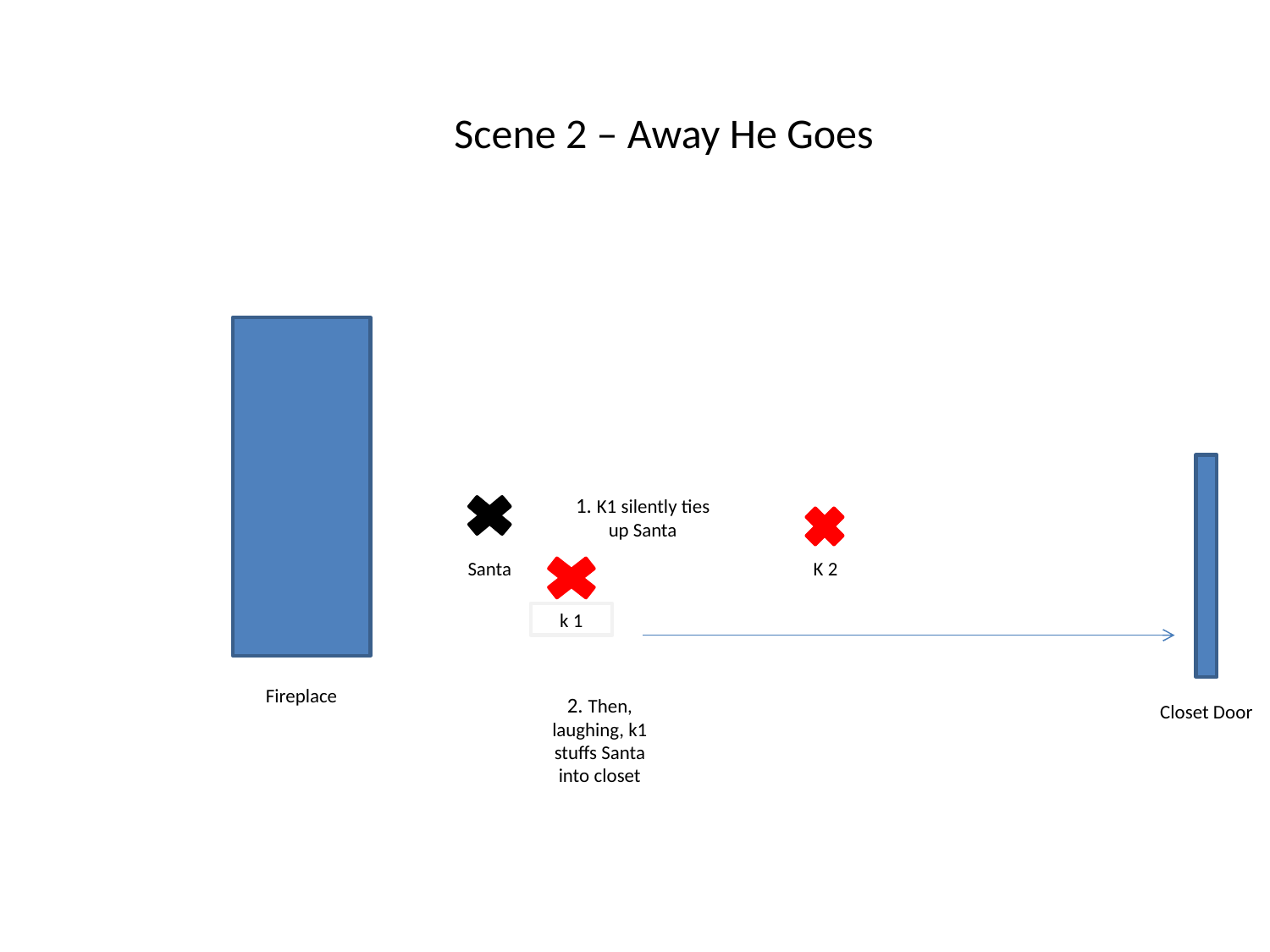

Scene 2 – Away He Goes

1. K1 silently ties up Santa

Santa

K 2
k 1
Fireplace
Closet Door
2. Then, laughing, k1 stuffs Santa into closet